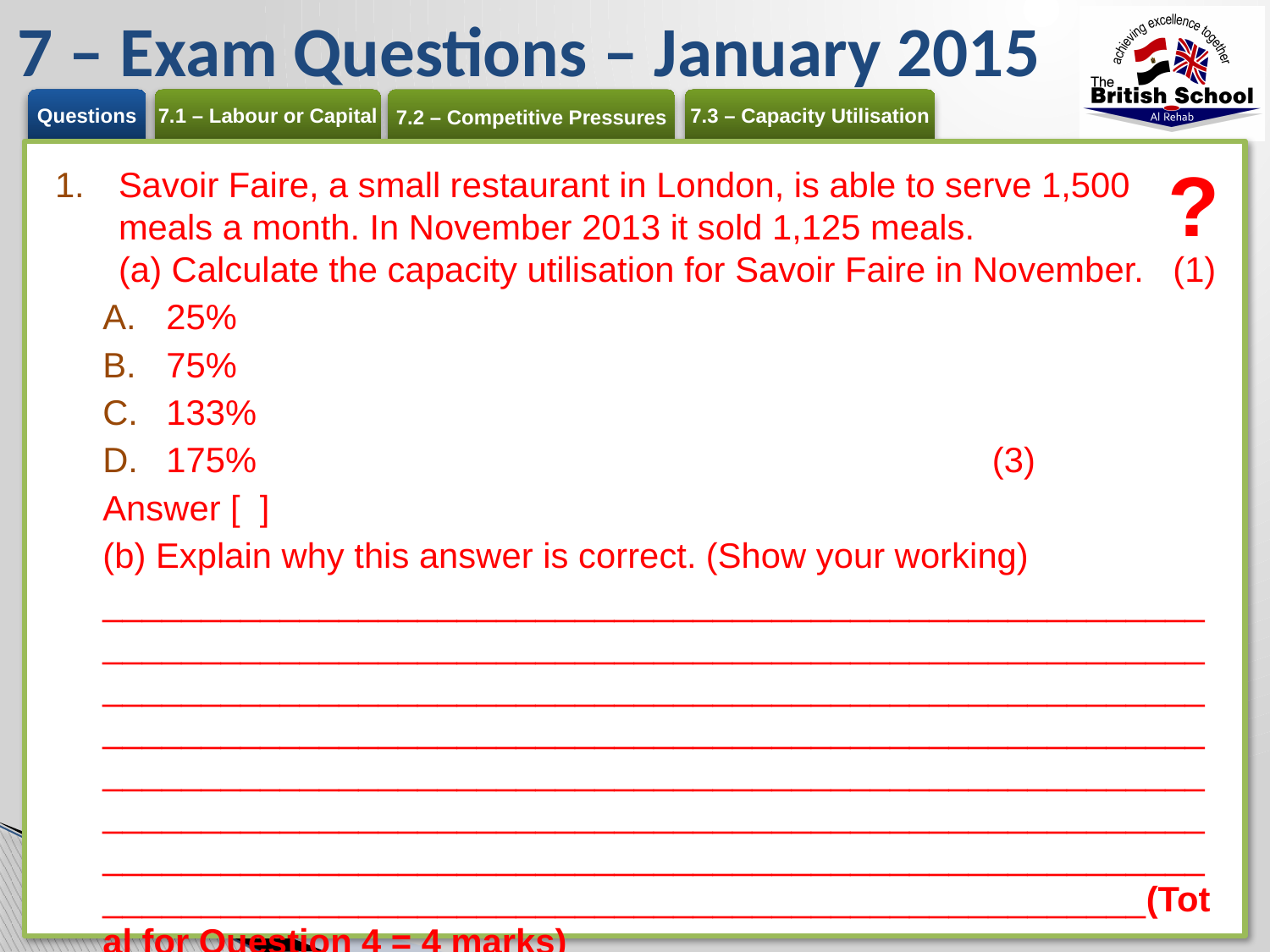

# 7 – Exam Questions – January 2015
?
Savoir Faire, a small restaurant in London, is able to serve 1,500 meals a month. In November 2013 it sold 1,125 meals.
(a) Calculate the capacity utilisation for Savoir Faire in November.   (1)
25%
75%
133%
175%	(3)
Answer [  ]
(b) Explain why this answer is correct. (Show your working)
_____________________________________________________________________________________________________________________________________________________________________________________________________________________________________________________________________________________________________________________________________________________________________________________________________________________________________________________________(Total for Question 4 = 4 marks)